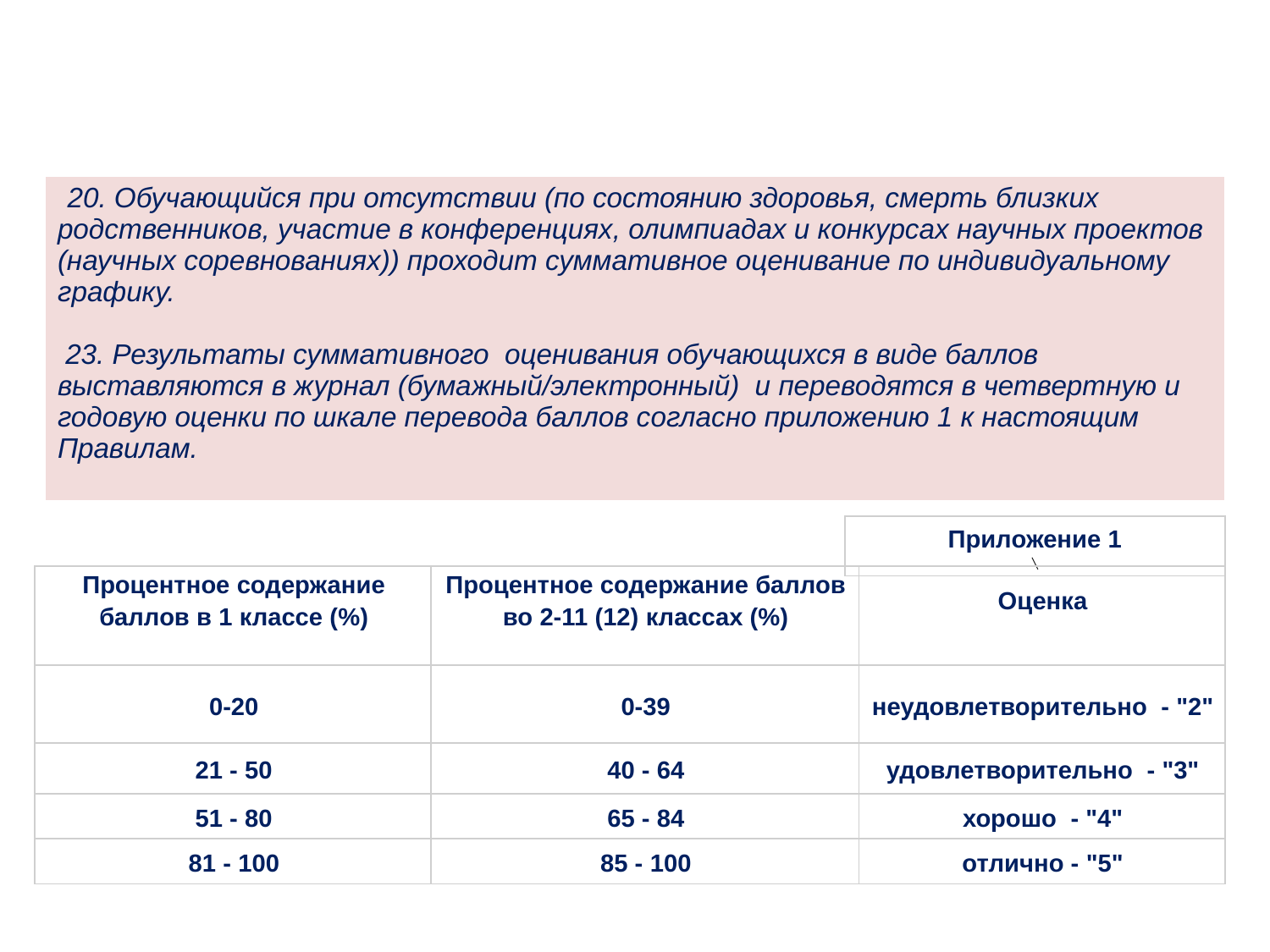

| 20. Обучающийся при отсутствии (по состоянию здоровья, смерть близких родственников, участие в конференциях, олимпиадах и конкурсах научных проектов (научных соревнованиях)) проходит суммативное оценивание по индивидуальному графику.        23. Результаты суммативного оценивания обучающихся в виде баллов выставляются в журнал (бумажный/электронный) и переводятся в четвертную и годовую оценки по шкале перевода баллов согласно приложению 1 к настоящим Правилам. |
| --- |
| Приложение 1 \ |
| --- |
| Процентное содержание баллов в 1 классе (%) | Процентное содержание баллов во 2-11 (12) классах (%) | Оценка |
| --- | --- | --- |
| 0-20 | 0-39 | неудовлетворительно - "2" |
| 21 - 50 | 40 - 64 | удовлетворительно - "3" |
| 51 - 80 | 65 - 84 | хорошо - "4" |
| 81 - 100 | 85 - 100 | отлично - "5" |